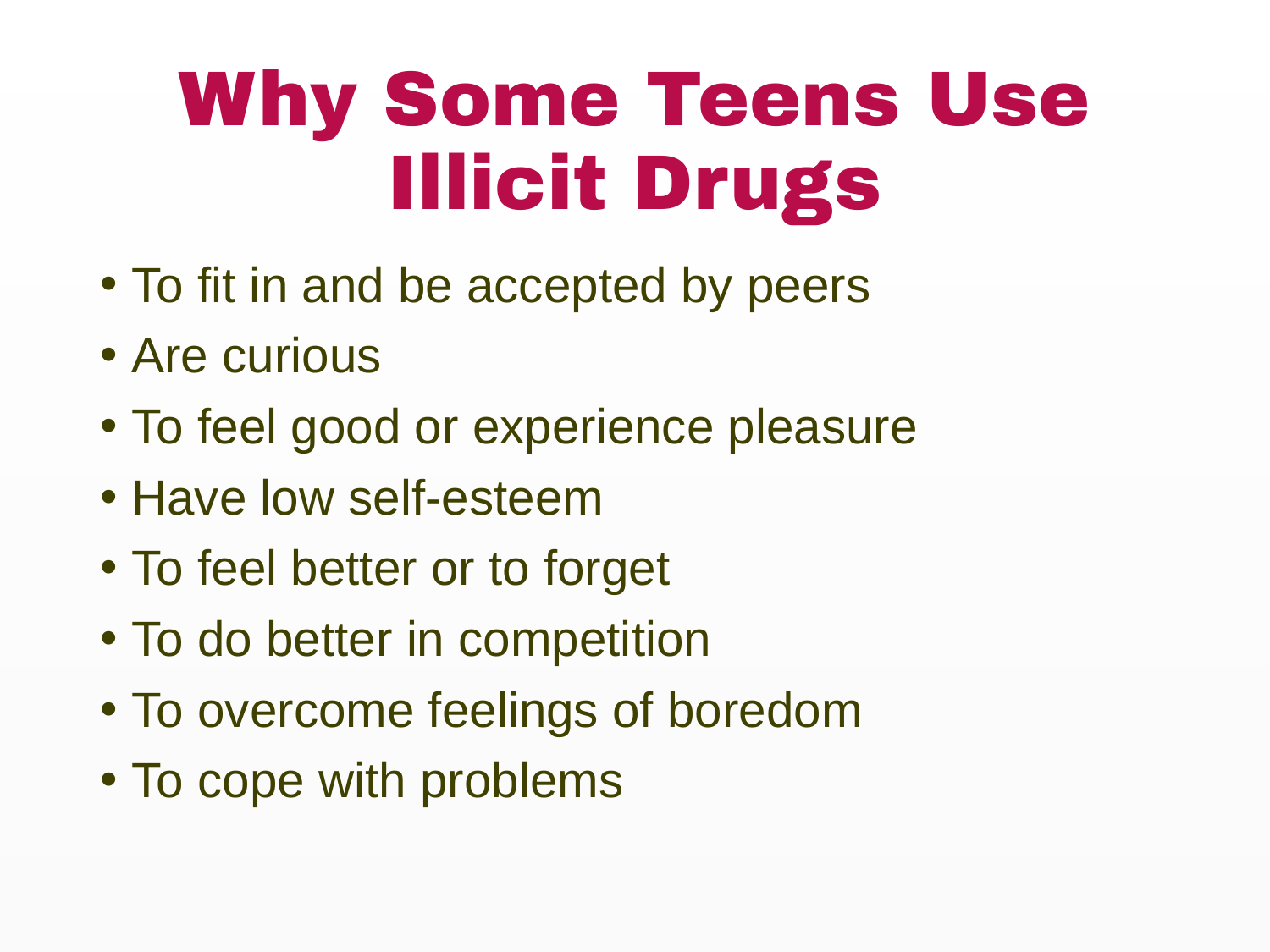

# Why Some Teens Use Illicit Drugs
To fit in and be accepted by peers
Are curious
To feel good or experience pleasure
Have low self-esteem
To feel better or to forget
To do better in competition
To overcome feelings of boredom
To cope with problems